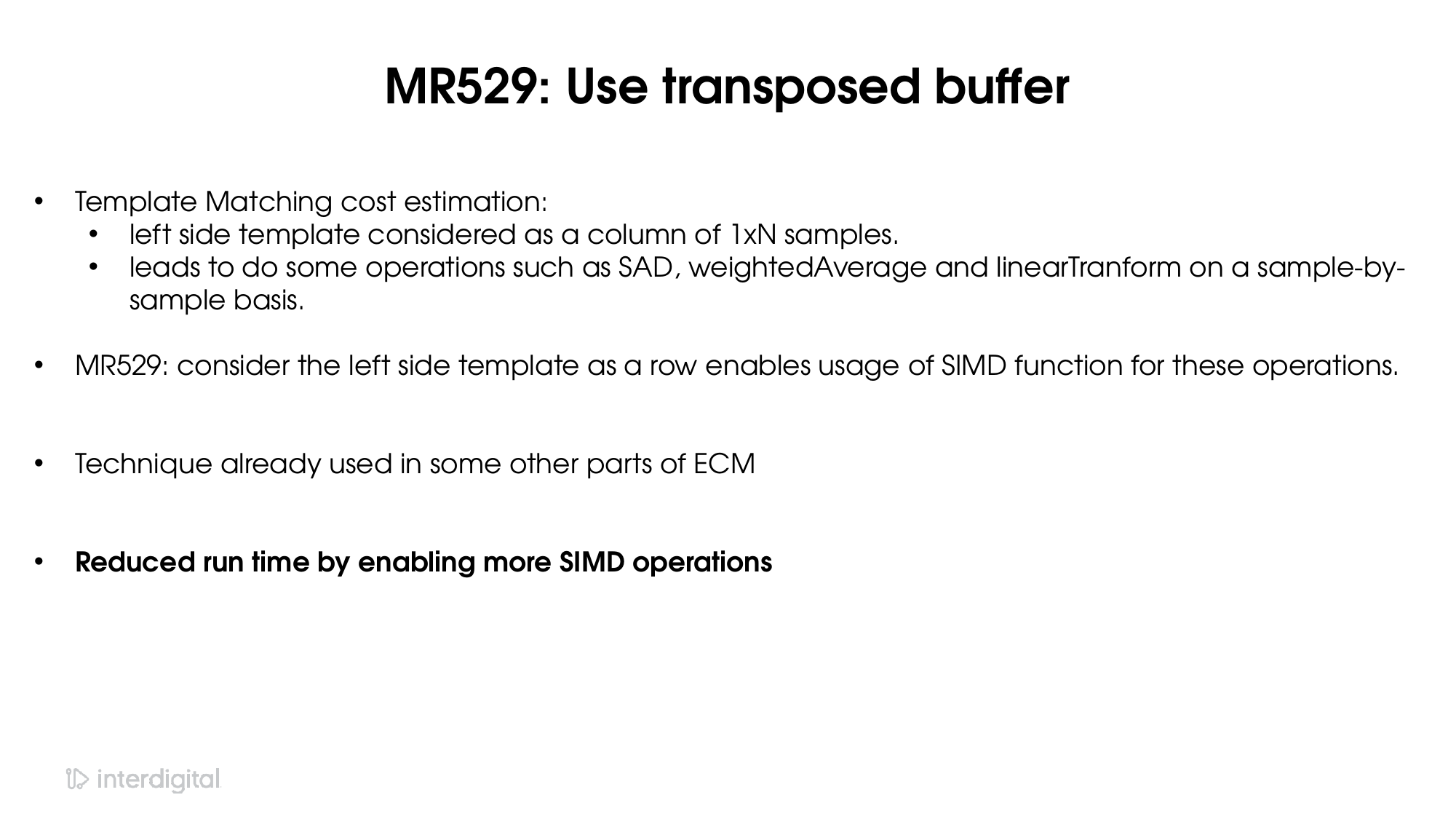

# MR529: Use transposed buffer

Template Matching cost estimation:
left side template considered as a column of 1xN samples.
leads to do some operations such as SAD, weightedAverage and linearTranform on a sample-by-sample basis.

MR529: consider the left side template as a row enables usage of SIMD function for these operations.

Technique already used in some other parts of ECM

Reduced run time by enabling more SIMD operations